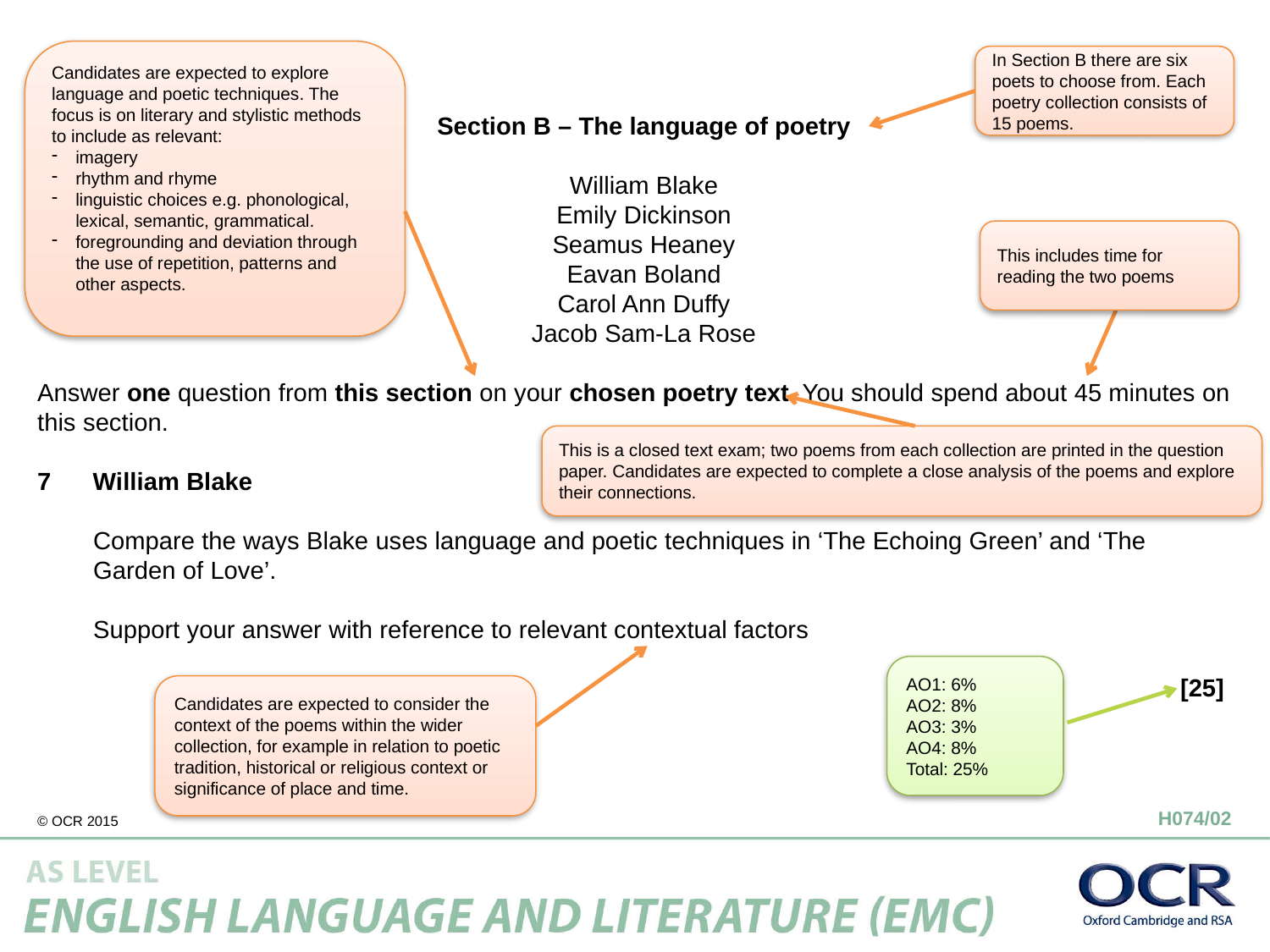

Candidates are expected to explore language and poetic techniques. The focus is on literary and stylistic methods to include as relevant:
imagery
rhythm and rhyme
linguistic choices e.g. phonological, lexical, semantic, grammatical.
foregrounding and deviation through the use of repetition, patterns and other aspects.

In Section B there are six poets to choose from. Each poetry collection consists of 15 poems.
Section B – The language of poetry

William Blake
Emily Dickinson
Seamus Heaney
Eavan Boland
Carol Ann Duffy
Jacob Sam-La Rose

Answer one question from this section on your chosen poetry text. You should spend about 45 minutes on this section.

7      William Blake

        Compare the ways Blake uses language and poetic techniques in ‘The Echoing Green’ and ‘The
        Garden of Love’.

        Support your answer with reference to relevant contextual factors

									[25]
This includes time for reading the two poems
This is a closed text exam; two poems from each collection are printed in the question paper. Candidates are expected to complete a close analysis of the poems and explore their connections.
AO1: 6%
AO2: 8%
AO3: 3%
AO4: 8%
Total: 25%
Candidates are expected to consider the context of the poems within the wider collection, for example in relation to poetic tradition, historical or religious context or significance of place and time.